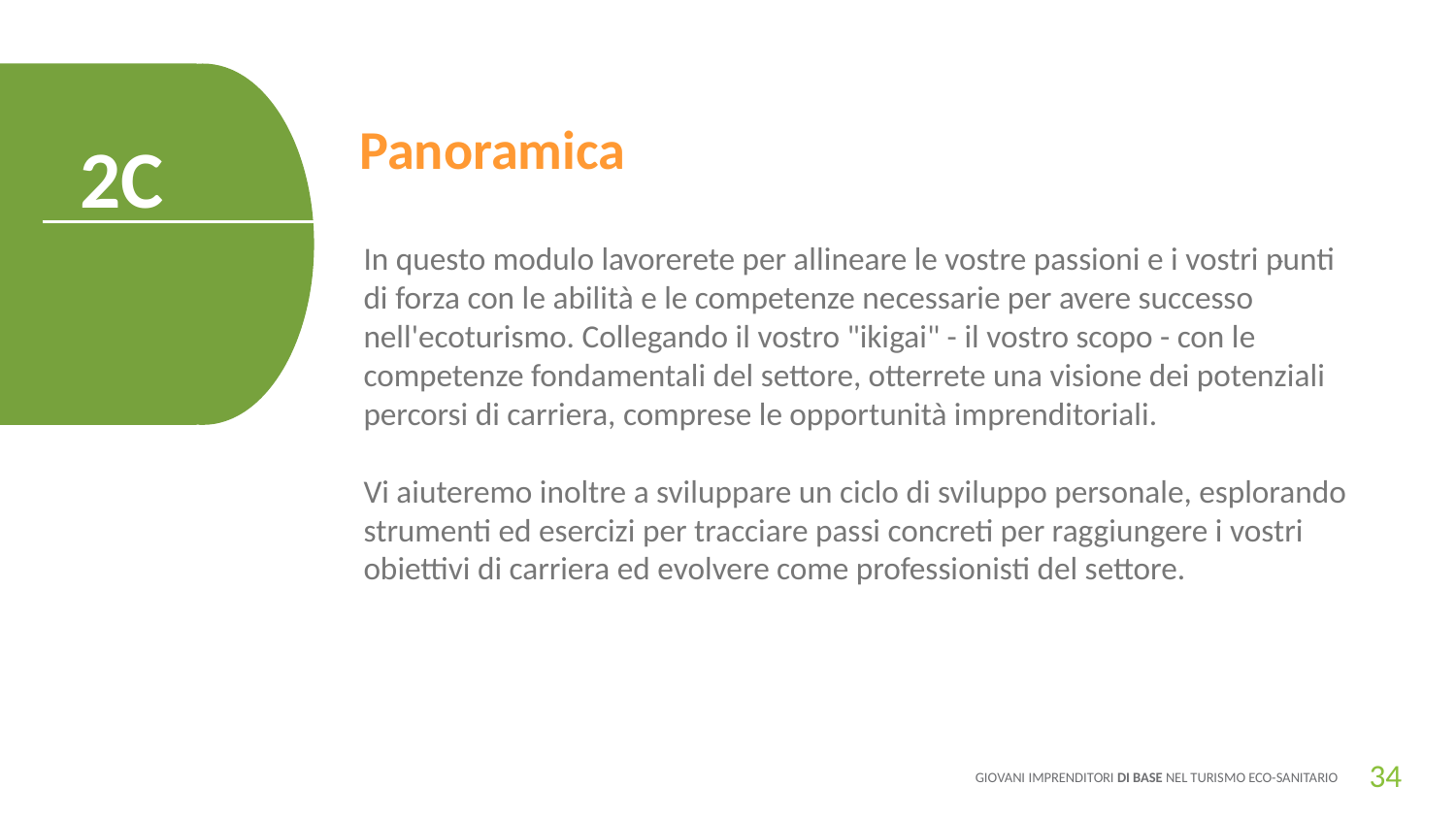

Panoramica
2C

In questo modulo lavorerete per allineare le vostre passioni e i vostri punti di forza con le abilità e le competenze necessarie per avere successo nell'ecoturismo. Collegando il vostro "ikigai" - il vostro scopo - con le competenze fondamentali del settore, otterrete una visione dei potenziali percorsi di carriera, comprese le opportunità imprenditoriali.
Vi aiuteremo inoltre a sviluppare un ciclo di sviluppo personale, esplorando strumenti ed esercizi per tracciare passi concreti per raggiungere i vostri obiettivi di carriera ed evolvere come professionisti del settore.
-
34